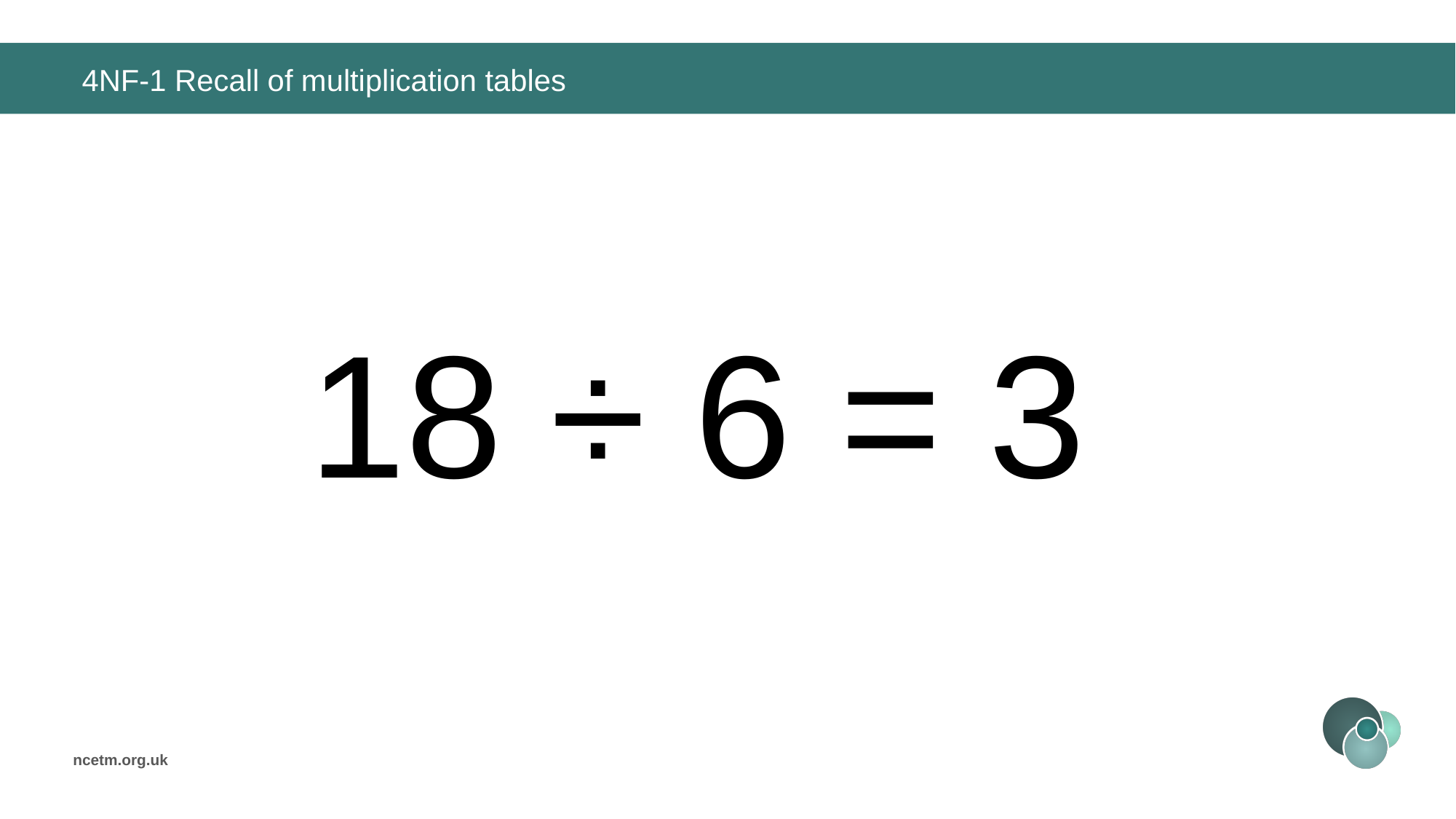

# 4NF-1 Recall of multiplication tables
18 ÷ 6 =
3